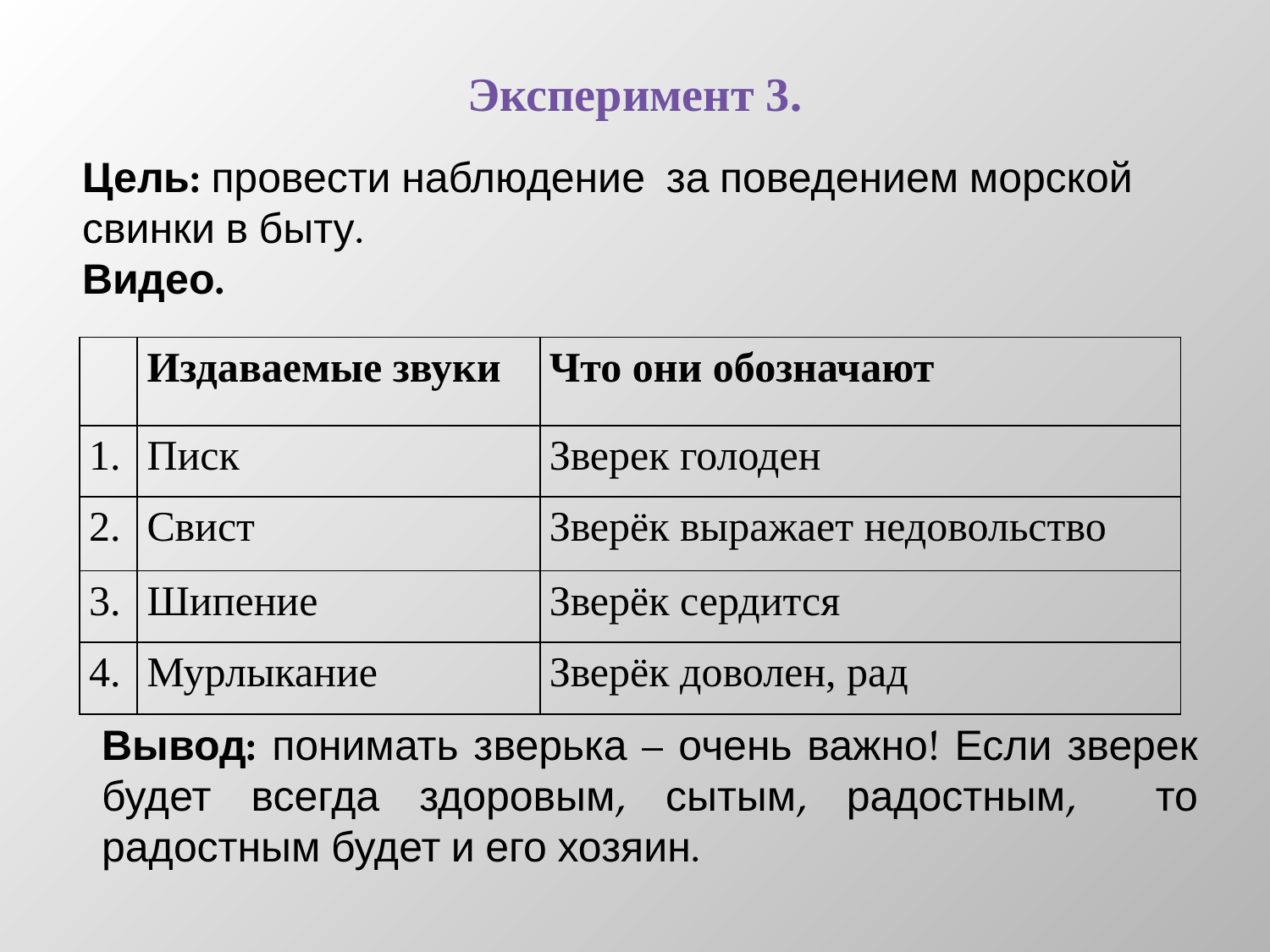

# Эксперимент 3.

Цель: провести наблюдение  за поведением морской свинки в быту.
Видео.
|  | Издаваемые звуки | Что они обозначают |
| --- | --- | --- |
| 1. | Писк | Зверек голоден |
| 2. | Свист | Зверёк выражает недовольство |
| 3. | Шипение | Зверёк сердится |
| 4. | Мурлыкание | Зверёк доволен, рад |
Вывод: понимать зверька – очень важно! Если зверек будет всегда здоровым, сытым, радостным,  то радостным будет и его хозяин.